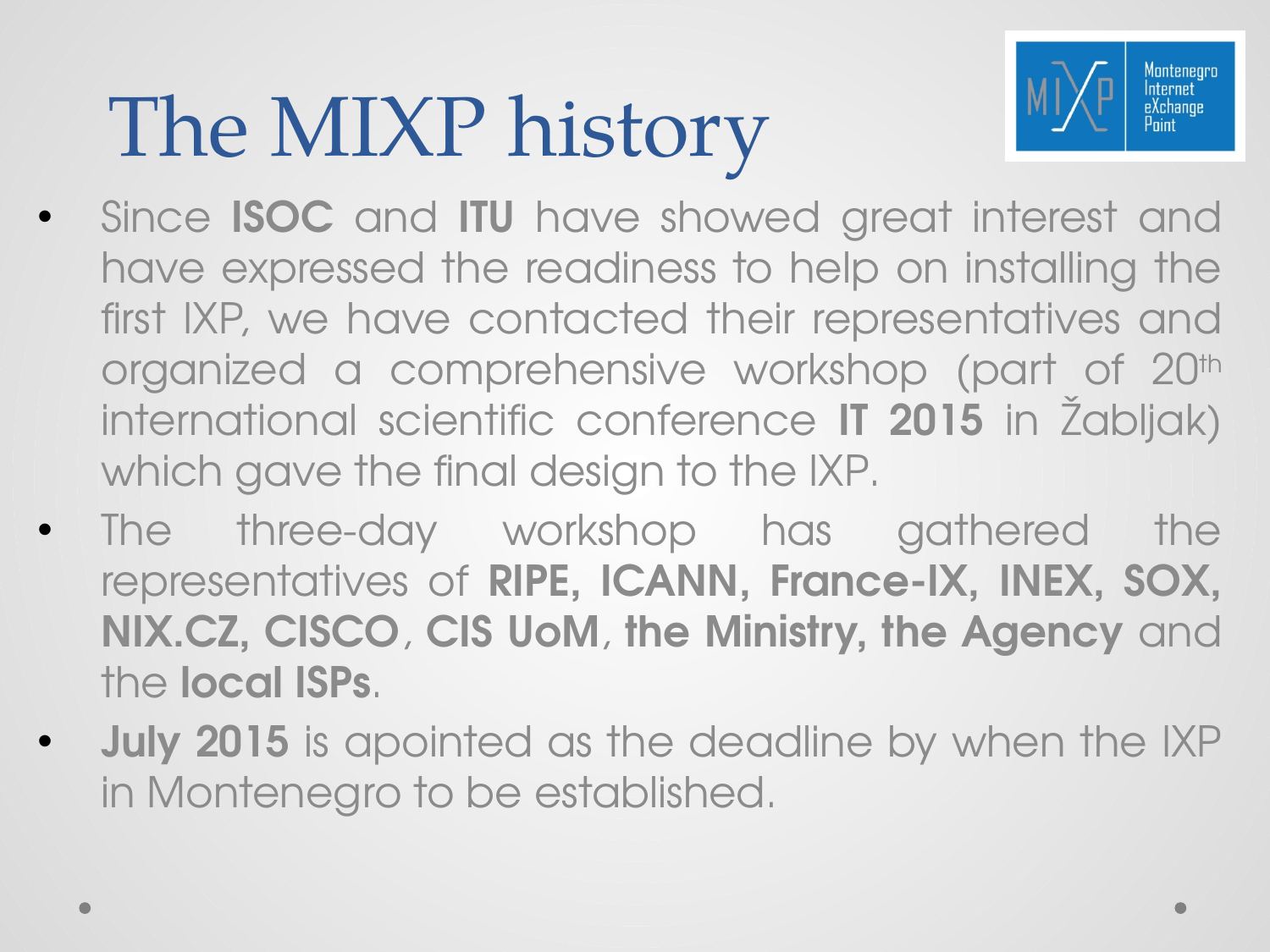

# The MIXP history
Since ISOC and ITU have showed great interest and have expressed the readiness to help on installing the first IXP, we have contacted their representatives and organized a comprehensive workshop (part of 20th international scientific conference IT 2015 in Žabljak) which gave the final design to the IXP.
The three-day workshop has gathered the representatives of RIPE, ICANN, France-IX, INEX, SOX, NIX.CZ, CISCO, CIS UoM, the Ministry, the Agency and the local ISPs.
July 2015 is apointed as the deadline by when the IXP in Montenegro to be established.